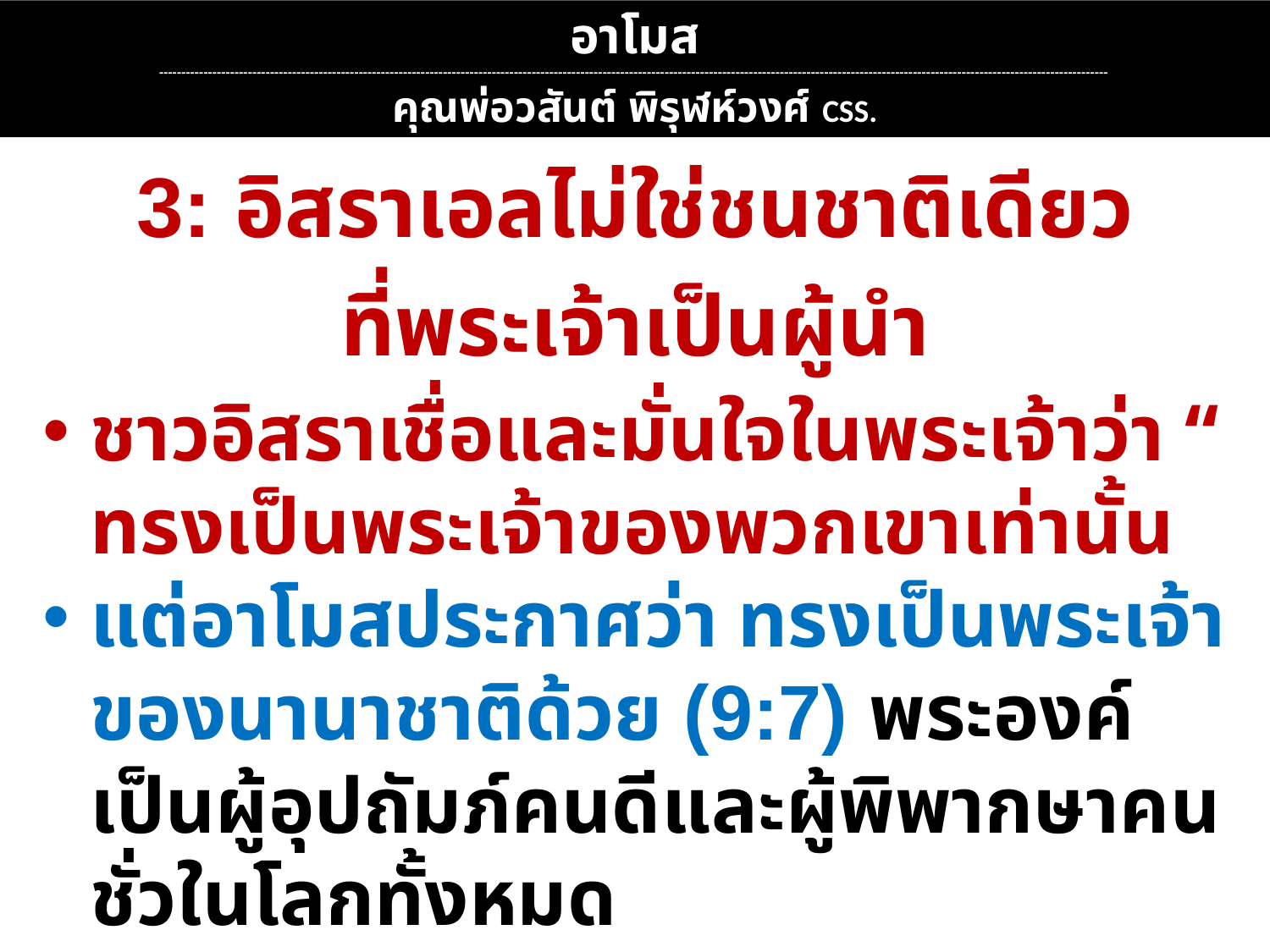

อาโมส
----------------------------------------------------------------------------------------------------------------------------------------------------------------------------------------------------------------------
คุณพ่อวสันต์ พิรุฬห์วงศ์ CSS.
3: อิสราเอลไม่ใช่ชนชาติเดียว
ที่พระเจ้าเป็นผู้นำ
ชาวอิสราเชื่อและมั่นใจในพระเจ้าว่า “ทรงเป็นพระเจ้าของพวกเขาเท่านั้น
แต่อาโมสประกาศว่า ทรงเป็นพระเจ้าของนานาชาติด้วย (9:7) พระองค์เป็นผู้อุปถัมภ์คนดีและผู้พิพากษาคนชั่วในโลกทั้งหมด
ชาวอิสราเอลจึงรู้สึกผิดหวัง-ไม่พอใจ